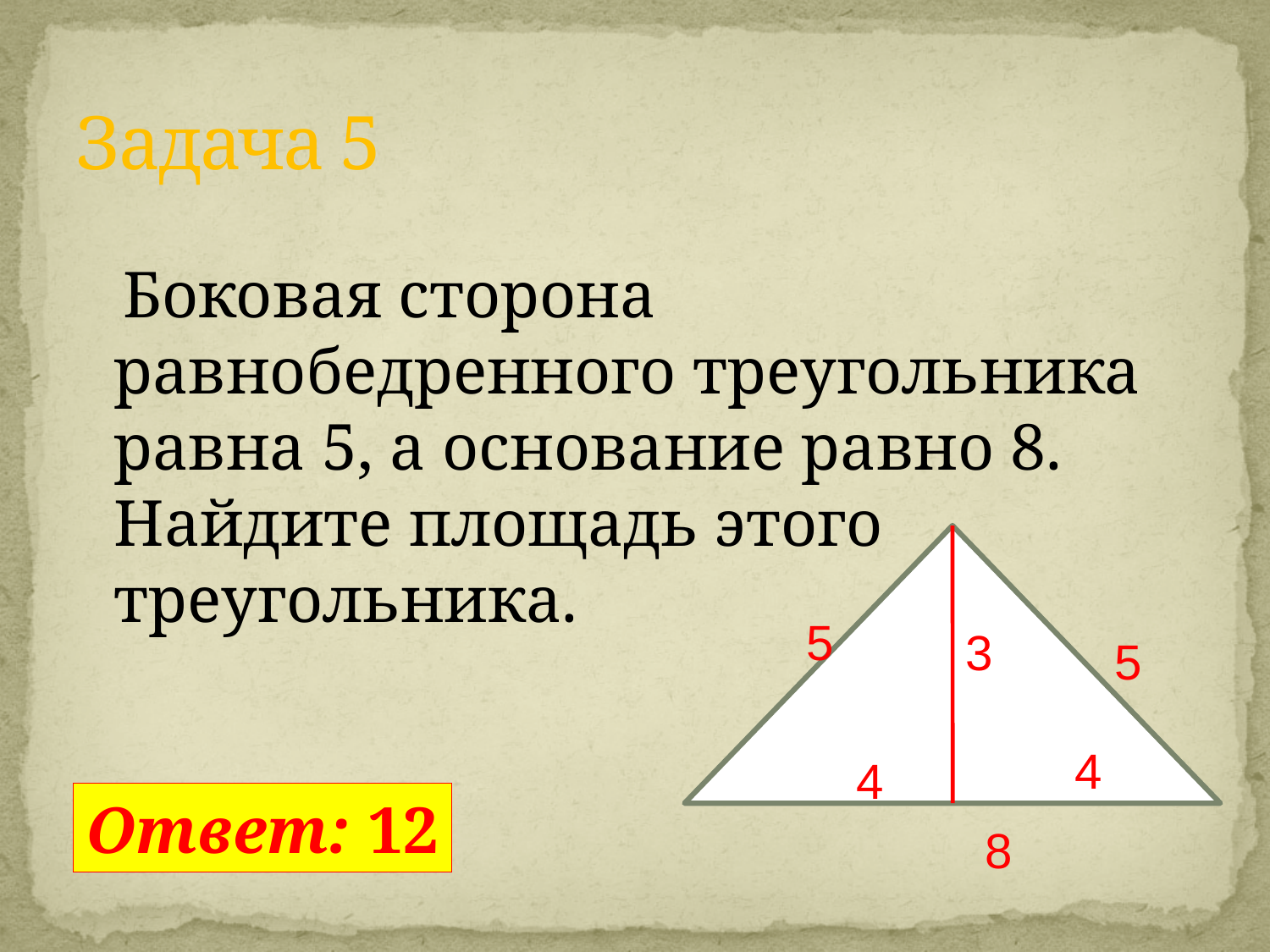

# Задача 5
    Боковая сторона равнобедренного треугольника равна 5, а основание равно 8. Найдите площадь этого треугольника.

5
3
5
4
4
Ответ: 12
8